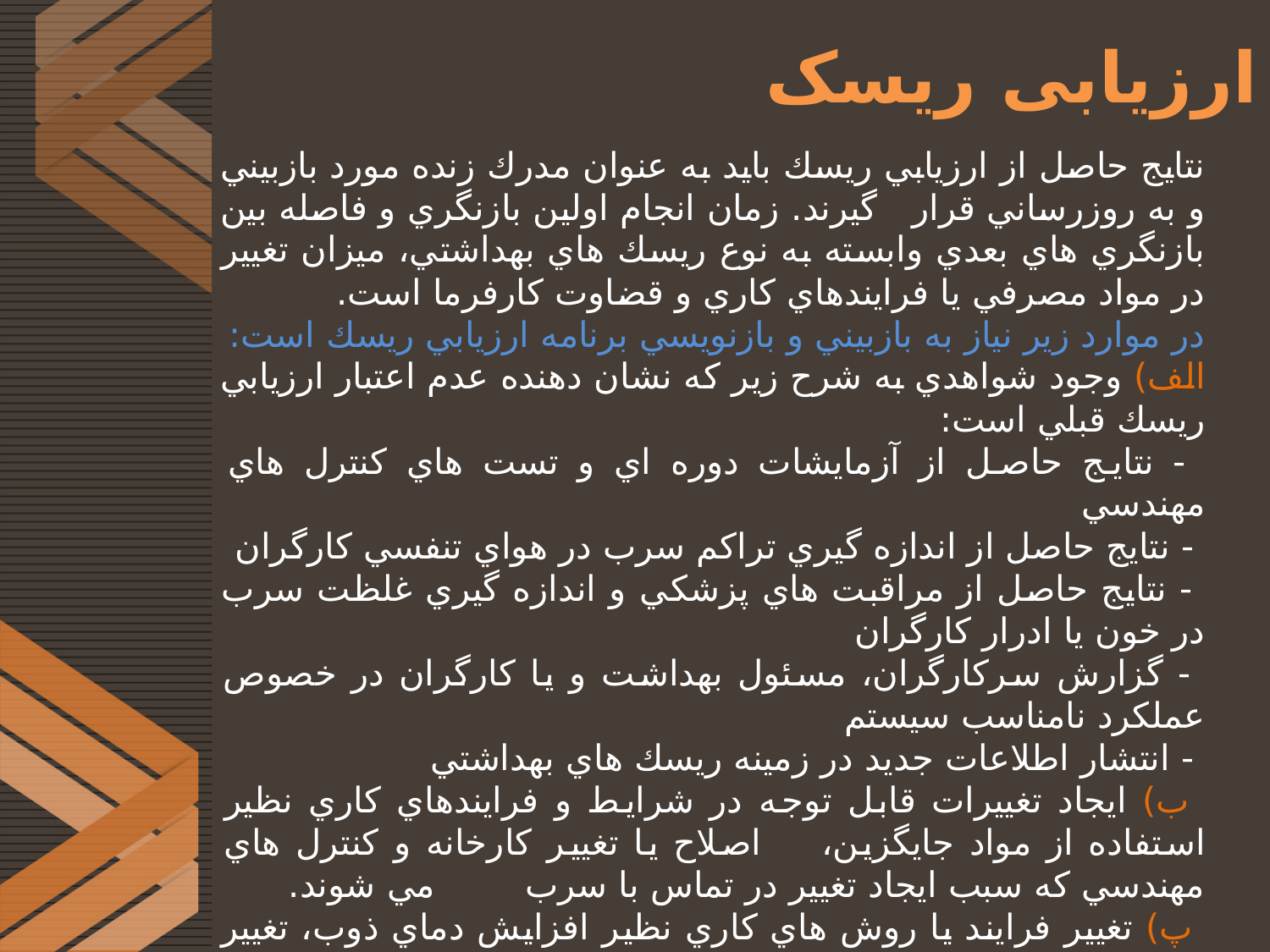

# ارزیابی ریسک
نتايج حاصل از ارزيابي ريسك بايد به عنوان مدرك زنده مورد بازبيني و به روزرساني قرار   گيرند. زمان انجام اولين بازنگري و فاصله بين بازنگري هاي بعدي وابسته به نوع ريسك هاي بهداشتي، ميزان تغيير در مواد مصرفي يا فرايندهاي كاري و قضاوت كارفرما است.
در موارد زير نياز به بازبيني و بازنويسي برنامه ارزيابي ريسك است:
الف) وجود شواهدي به شرح زير كه نشان دهنده عدم اعتبار ارزيابي ريسك قبلي است:
 - نتايج حاصل از آزمايشات دوره اي و تست هاي كنترل هاي مهندسي
 - نتايج حاصل از اندازه گيري تراكم سرب در هواي تنفسي كارگران
 - نتايج حاصل از مراقبت هاي پزشکي و اندازه گيري غلظت سرب در خون يا ادرار كارگران
 - گزارش سركارگران، مسئول بهداشت و يا كارگران در خصوص عملکرد نامناسب سيستم
 - انتشار اطلاعات جديد در زمينه ريسك هاي بهداشتي
 ب) ايجاد تغييرات قابل توجه در شرايط و فرايندهاي كاري نظير استفاده از مواد جايگزين،    اصلاح يا تغيير كارخانه و كنترل هاي مهندسي كه سبب ايجاد تغيير در تماس با سرب        مي شوند.
 پ) تغيير فرايند يا روش هاي كاري نظير افزايش دماي ذوب، تغيير در شکل فيزيکي سرب  مصرفي و يا تغييرات جدي در سيستم هاي تهويه موضعي، افزايش حجم و يا نرخ توليد، عدم تغيير در نيروي انساني متناسب با افزايش نرخ و حجم توليد،كه احتمالا بر ماهيت خطر مؤثر هستند.
به طور كلي ارزيابي ريسك بايد حداقل هر 5 سال يك بار مورد بازنگري قرارگيرد.